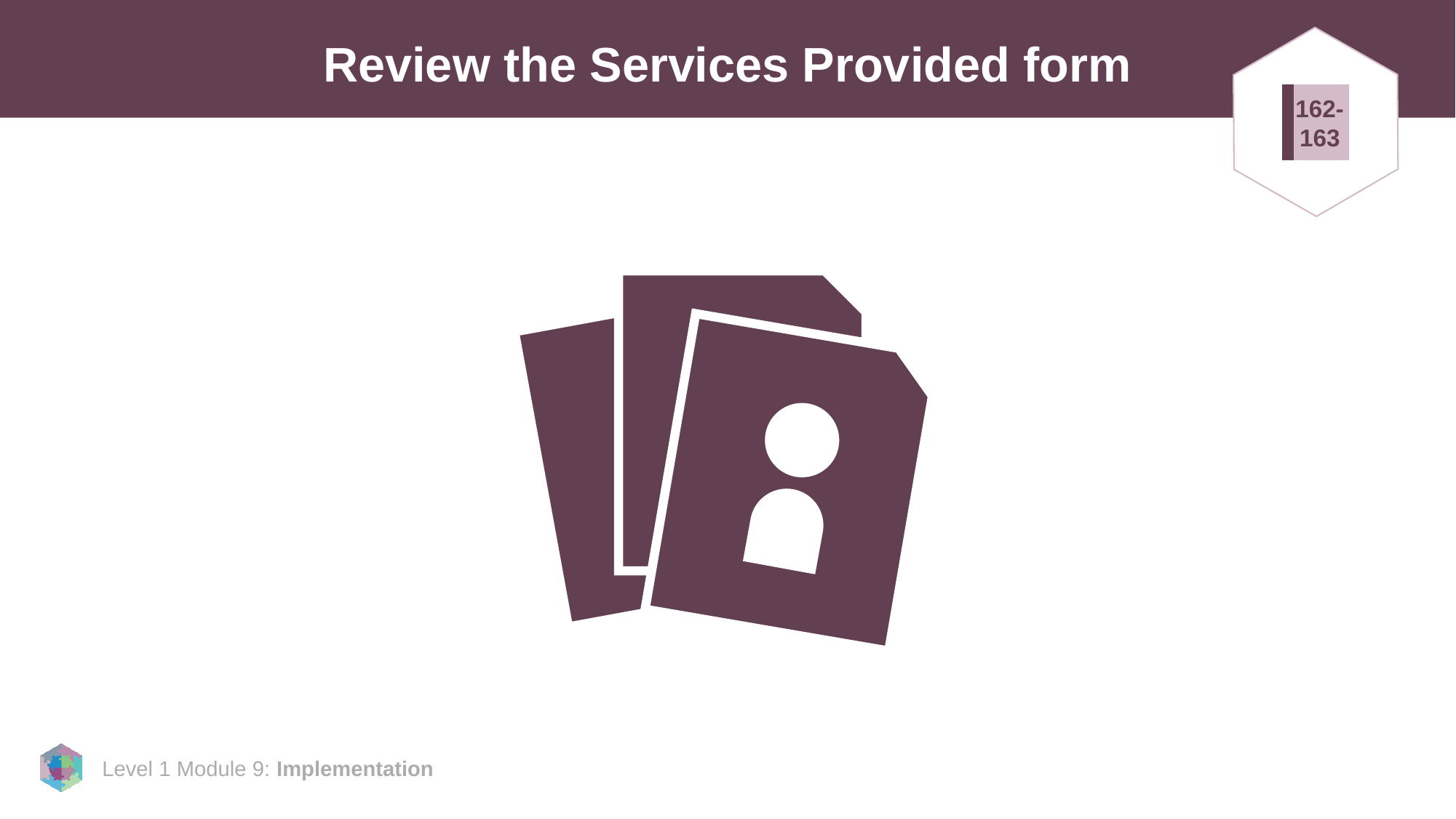

# Review the Services Provided form

162-
163